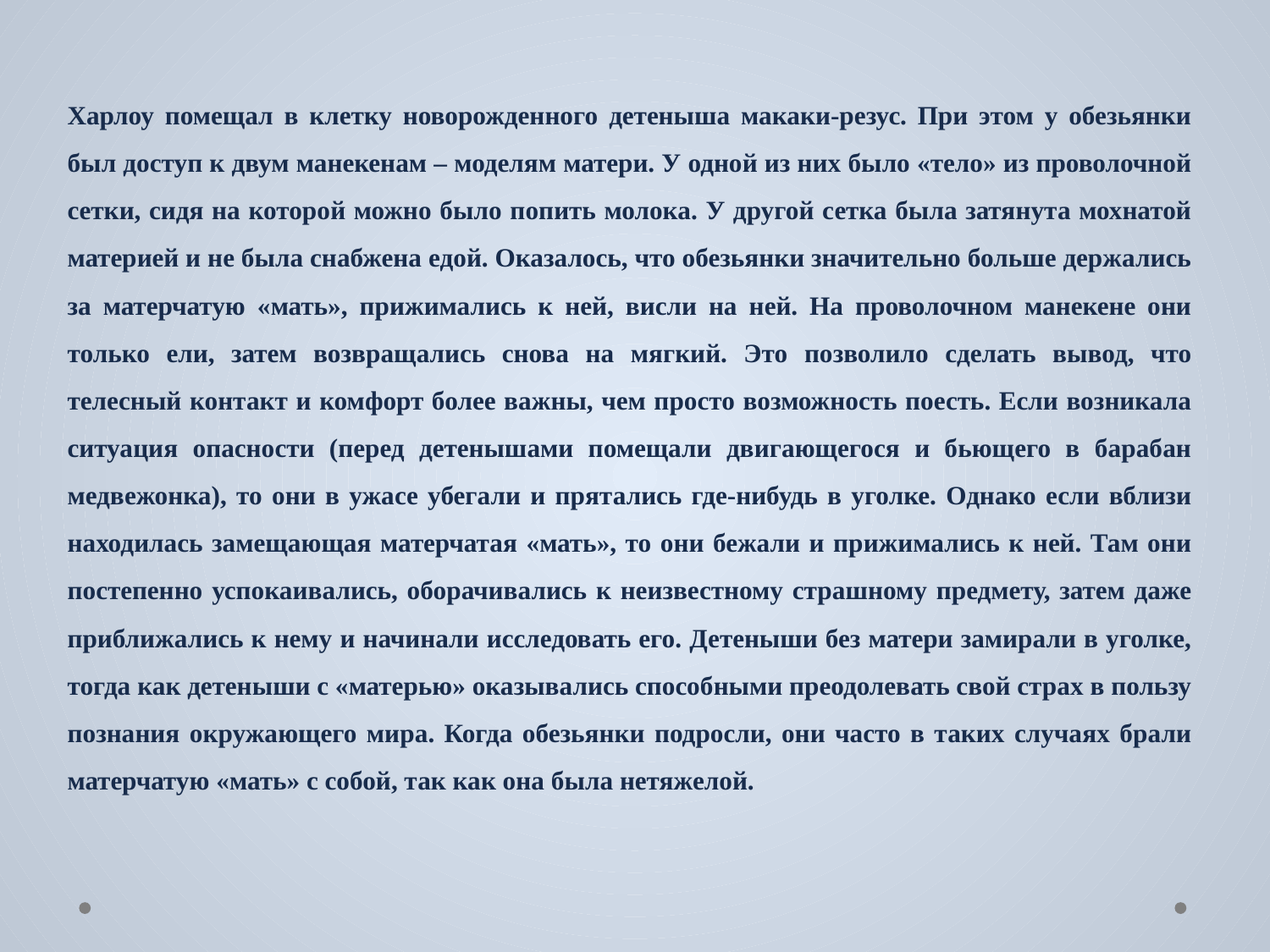

Харлоу помещал в клетку новорожденного детеныша макаки-резус. При этом у обезьянки был доступ к двум манекенам – моделям матери. У одной из них было «тело» из проволочной сетки, сидя на которой можно было попить молока. У другой сетка была затянута мохнатой материей и не была снабжена едой. Оказалось, что обезьянки значительно больше держались за матерчатую «мать», прижимались к ней, висли на ней. На проволочном манекене они только ели, затем возвращались снова на мягкий. Это позволило сделать вывод, что телесный контакт и комфорт более важны, чем просто возможность поесть. Если возникала ситуация опасности (перед детенышами помещали двигающегося и бьющего в барабан медвежонка), то они в ужасе убегали и прятались где-нибудь в уголке. Однако если вблизи находилась замещающая матерчатая «мать», то они бежали и прижимались к ней. Там они постепенно успокаивались, оборачивались к неизвестному страшному предмету, затем даже приближались к нему и начинали исследовать его. Детеныши без матери замирали в уголке, тогда как детеныши с «матерью» оказывались способными преодолевать свой страх в пользу познания окружающего мира. Когда обезьянки подросли, они часто в таких случаях брали матерчатую «мать» с собой, так как она была нетяжелой.